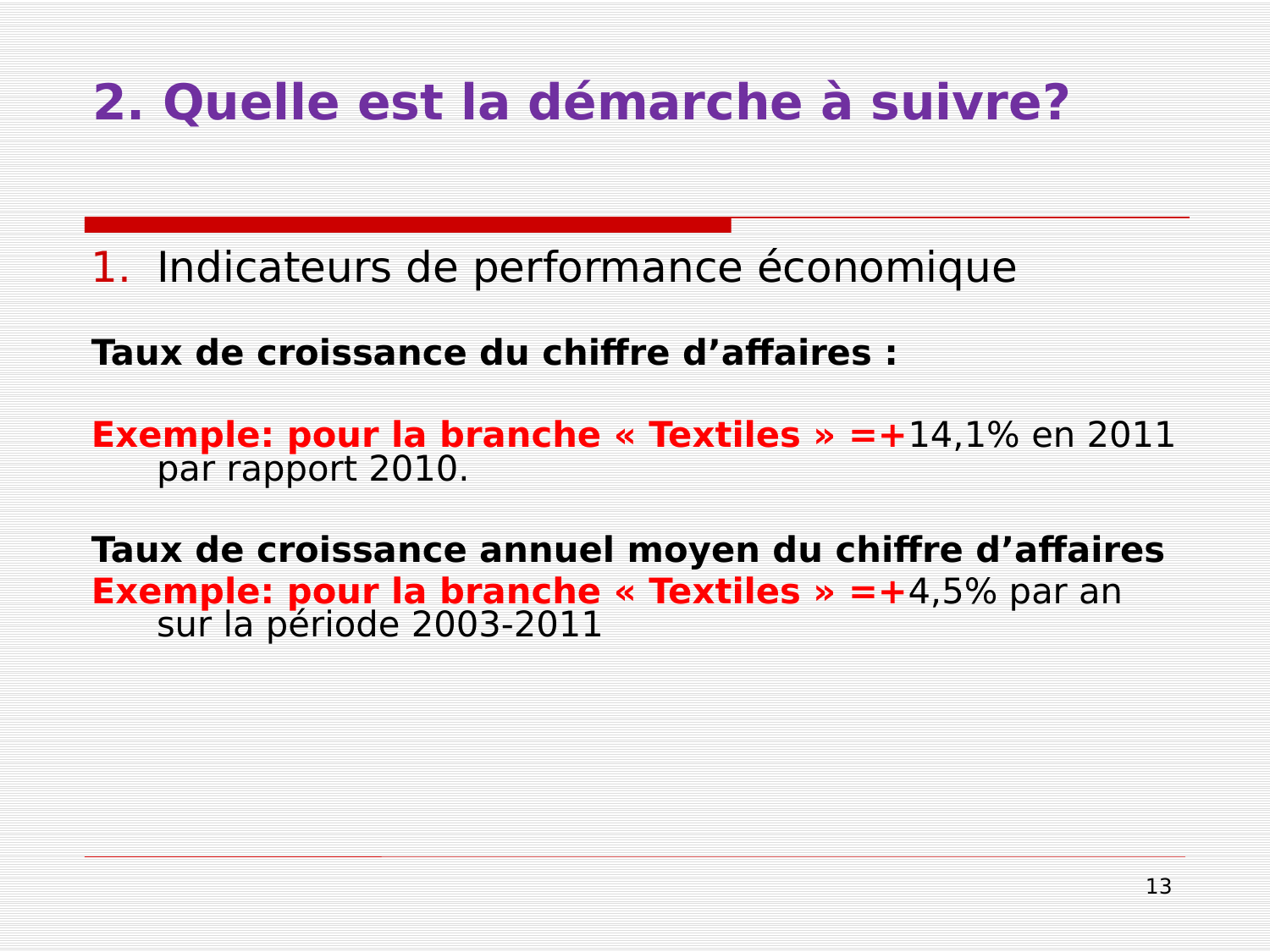

# 2. Quelle est la démarche à suivre?
Indicateurs de performance économique

Taux de croissance du chiffre d’affaires :

Exemple: pour la branche « Textiles » =+14,1% en 2011 par rapport 2010.

Taux de croissance annuel moyen du chiffre d’affaires
Exemple: pour la branche « Textiles » =+4,5% par an sur la période 2003-2011

13